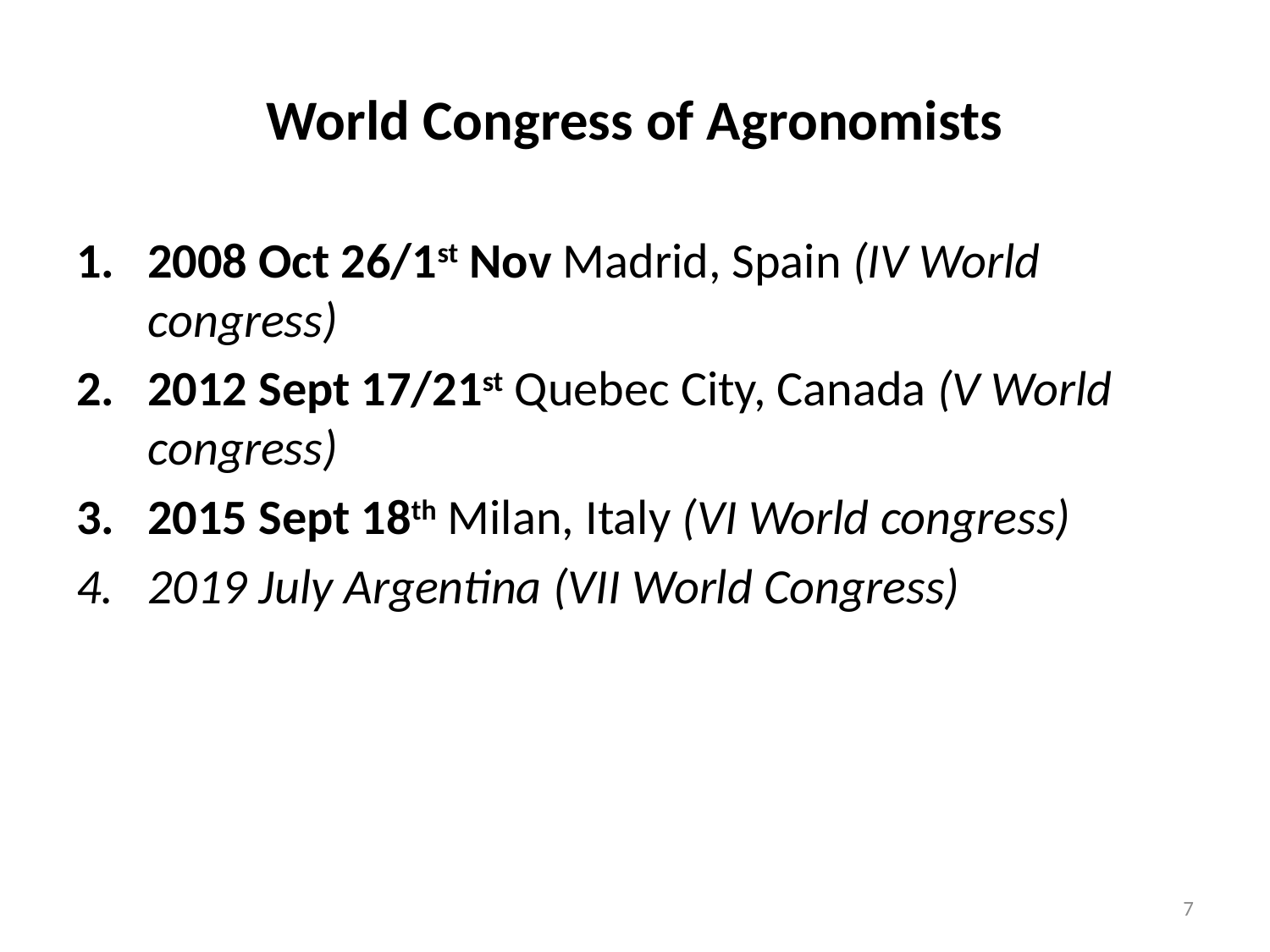

# World Congress of Agronomists
2008 Oct 26/1st Nov Madrid, Spain (IV World congress)
2012 Sept 17/21st Quebec City, Canada (V World congress)
2015 Sept 18th Milan, Italy (VI World congress)
2019 July Argentina (VII World Congress)

7